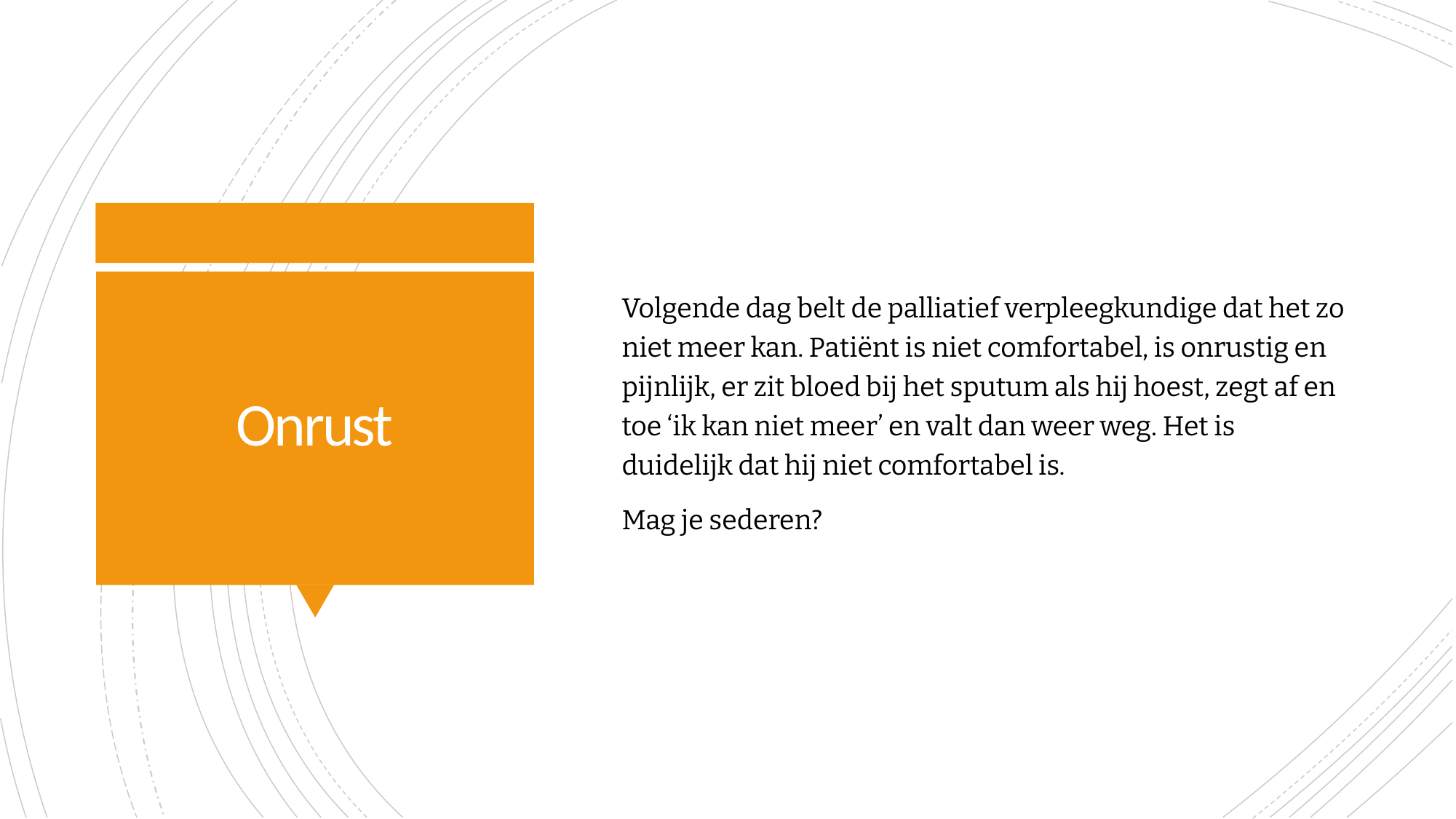

Volgende dag belt de palliatief verpleegkundige dat het zo niet meer kan. Patiënt is niet comfortabel, is onrustig en pijnlijk, er zit bloed bij het sputum als hij hoest, zegt af en toe ‘ik kan niet meer’ en valt dan weer weg. Het is duidelijk dat hij niet comfortabel is.
Mag je sederen?
# Onrust